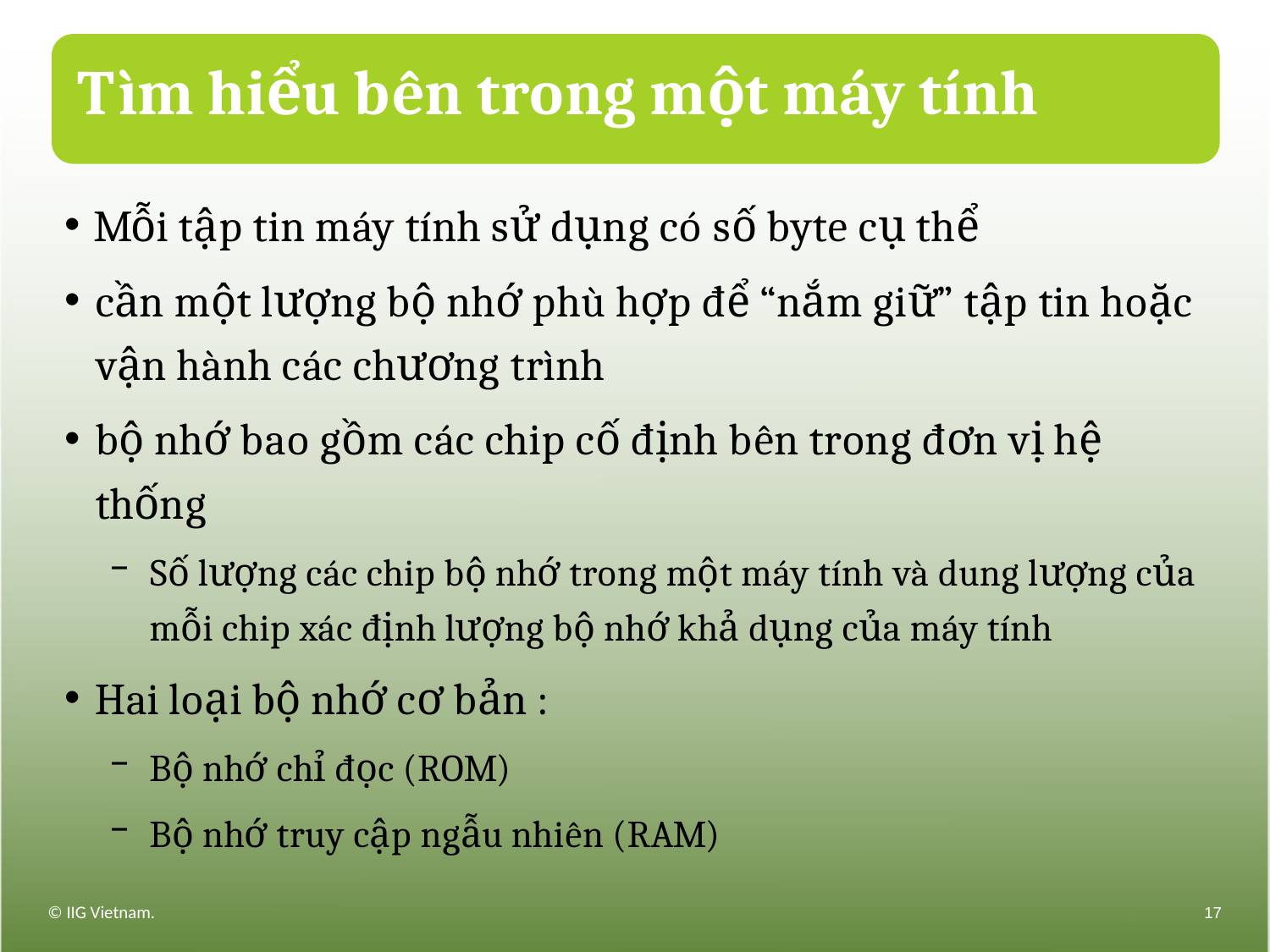

# Tìm hiểu bên trong một máy tính
Mỗi tập tin máy tính sử dụng có số byte cụ thể
cần một lượng bộ nhớ phù hợp để “nắm giữ” tập tin hoặc vận hành các chương trình
bộ nhớ bao gồm các chip cố định bên trong đơn vị hệ thống
Số lượng các chip bộ nhớ trong một máy tính và dung lượng của mỗi chip xác định lượng bộ nhớ khả dụng của máy tính
Hai loại bộ nhớ cơ bản :
Bộ nhớ chỉ đọc (ROM)
Bộ nhớ truy cập ngẫu nhiên (RAM)
© IIG Vietnam.
17